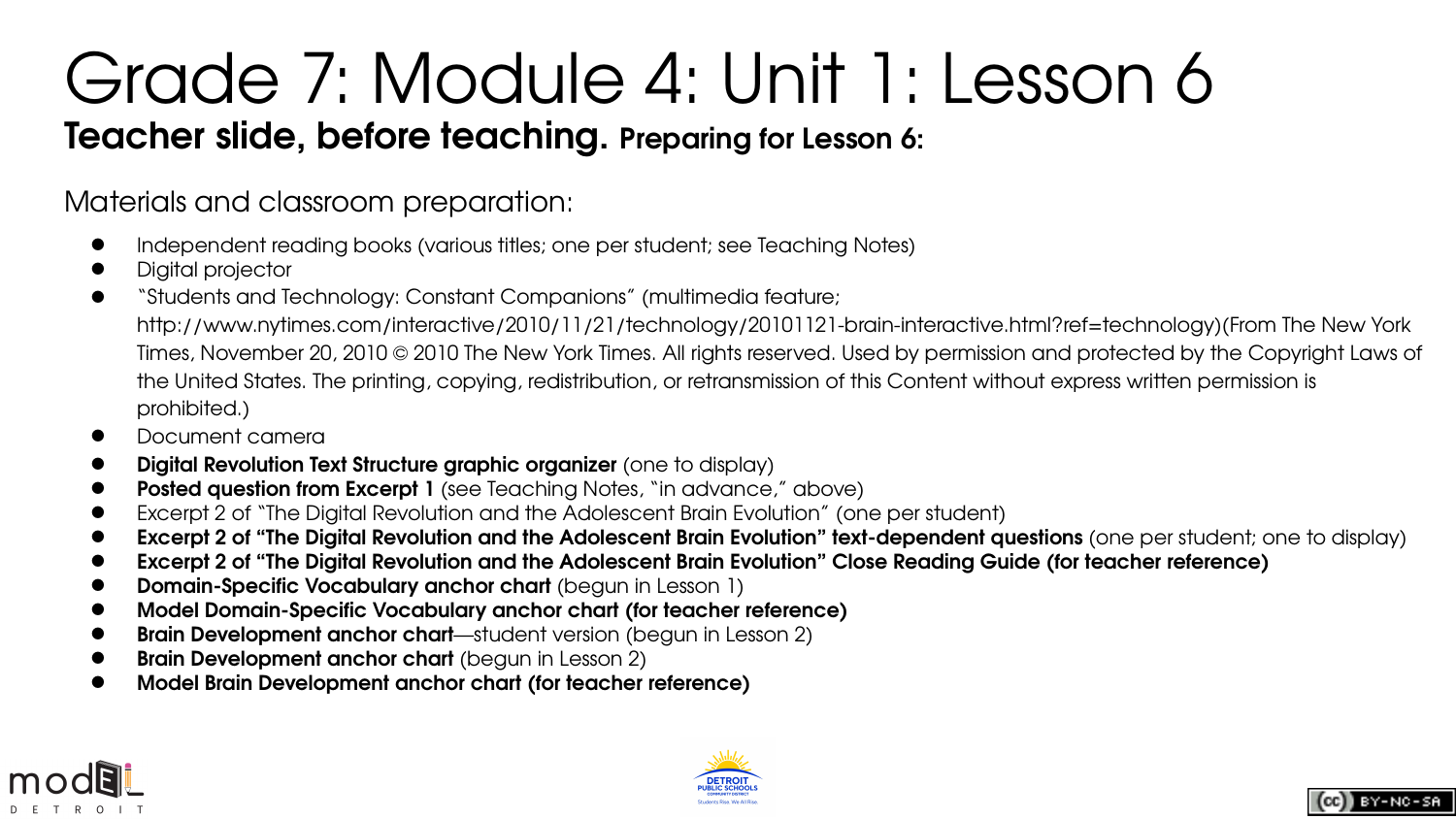

Grade 7: Module 4: Unit 1: Lesson 6
Teacher slide, before teaching. Preparing for Lesson 6:

Materials and classroom preparation:

Independent reading books (various titles; one per student; see Teaching Notes)
Digital projector
“Students and Technology: Constant Companions” (multimedia feature; http://www.nytimes.com/interactive/2010/11/21/technology/20101121-brain-interactive.html?ref=technology)(From The New York Times, November 20, 2010 © 2010 The New York Times. All rights reserved. Used by permission and protected by the Copyright Laws of the United States. The printing, copying, redistribution, or retransmission of this Content without express written permission is prohibited.)
Document camera
Digital Revolution Text Structure graphic organizer (one to display)
Posted question from Excerpt 1 (see Teaching Notes, “in advance,” above)
Excerpt 2 of “The Digital Revolution and the Adolescent Brain Evolution” (one per student)
Excerpt 2 of “The Digital Revolution and the Adolescent Brain Evolution” text-dependent questions (one per student; one to display)
Excerpt 2 of “The Digital Revolution and the Adolescent Brain Evolution” Close Reading Guide (for teacher reference)
Domain-Specific Vocabulary anchor chart (begun in Lesson 1)
Model Domain-Specific Vocabulary anchor chart (for teacher reference)
Brain Development anchor chart—student version (begun in Lesson 2)
Brain Development anchor chart (begun in Lesson 2)
Model Brain Development anchor chart (for teacher reference)